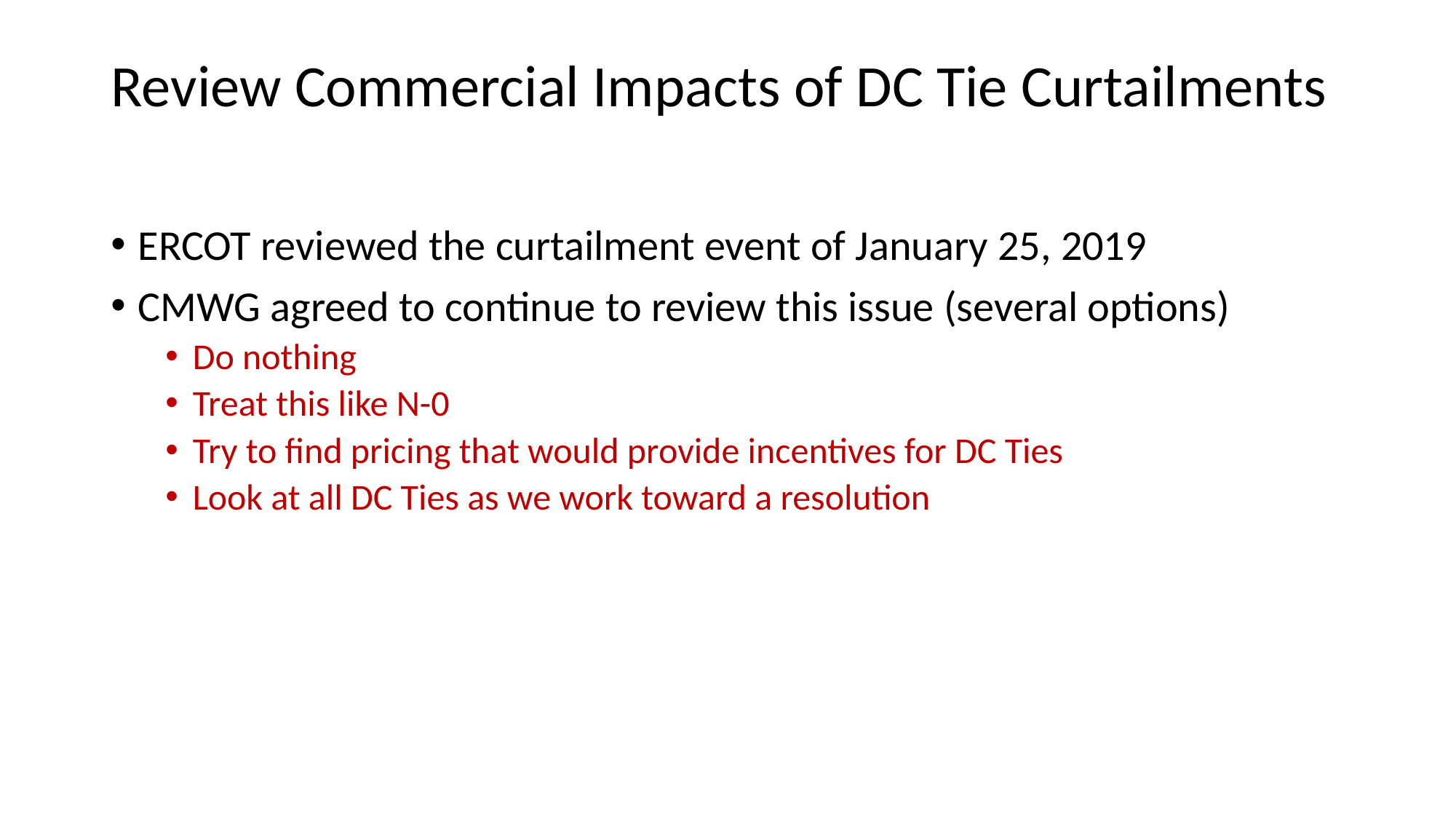

# Review Commercial Impacts of DC Tie Curtailments
ERCOT reviewed the curtailment event of January 25, 2019
CMWG agreed to continue to review this issue (several options)
Do nothing
Treat this like N-0
Try to find pricing that would provide incentives for DC Ties
Look at all DC Ties as we work toward a resolution